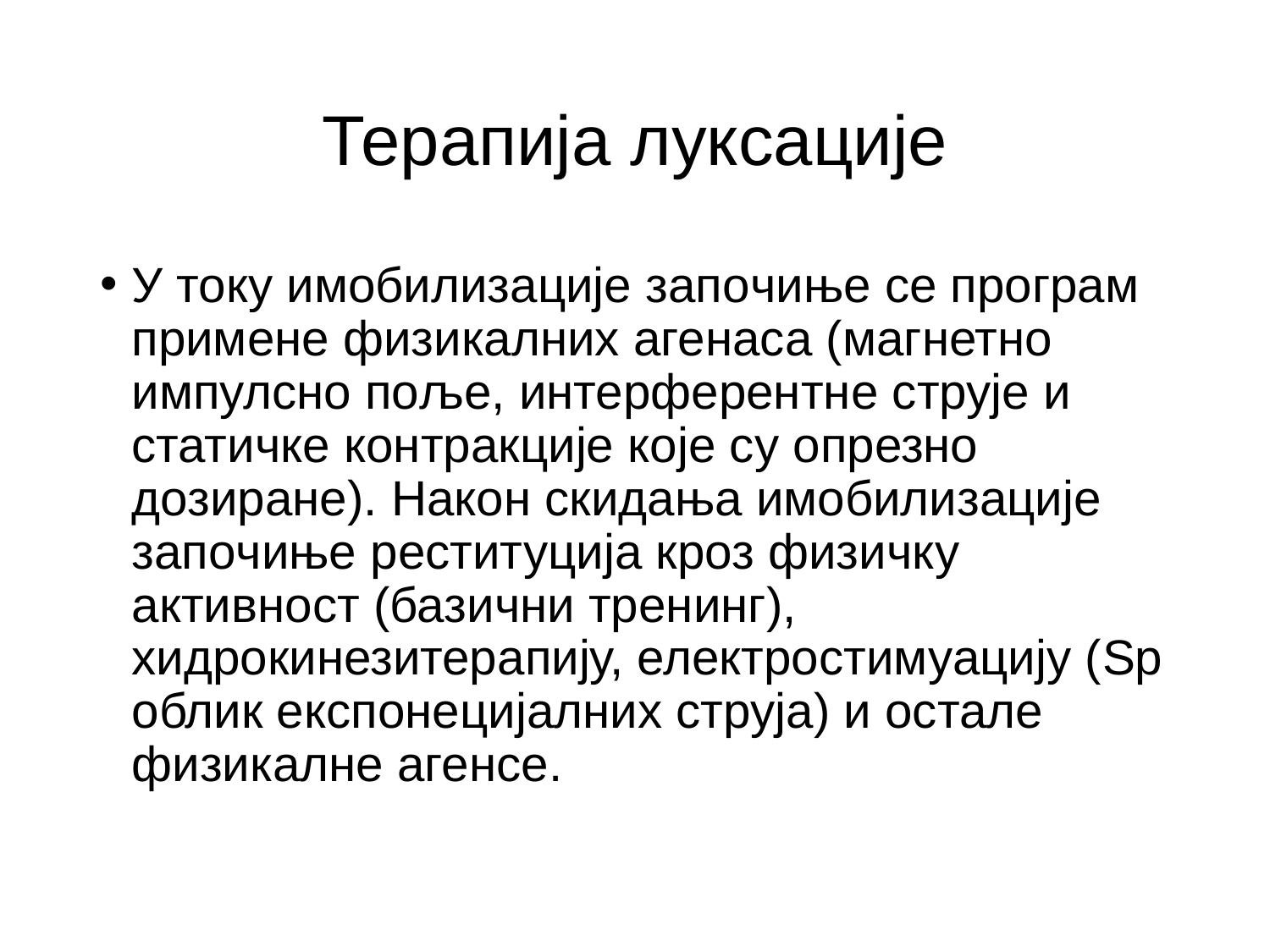

# Терапија луксације
У току имобилизације започиње се програм примене физикалних агенаса (магнетно импулсно поље, интерферентне струје и статичке контракције које су опрезно дозиране). Након скидања имобилизације започиње реституција кроз физичку активност (базични тренинг), хидрокинезитерапију, електростимуацију (Sp облик експонецијалних струја) и остале физикалне агенсе.